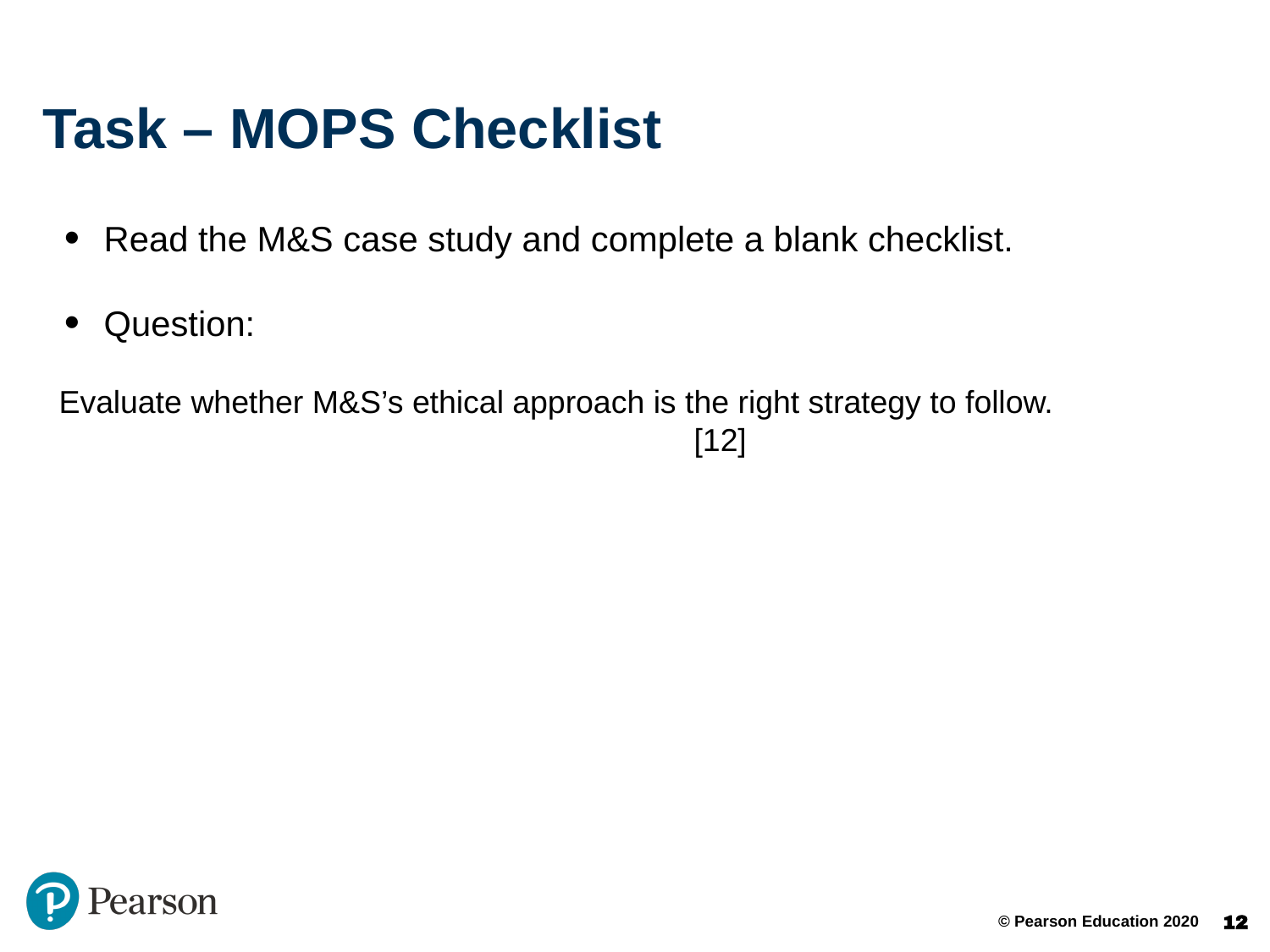

# Task – MOPS Checklist
Read the M&S case study and complete a blank checklist.

Question:

Evaluate whether M&S’s ethical approach is the right strategy to follow.							[12]